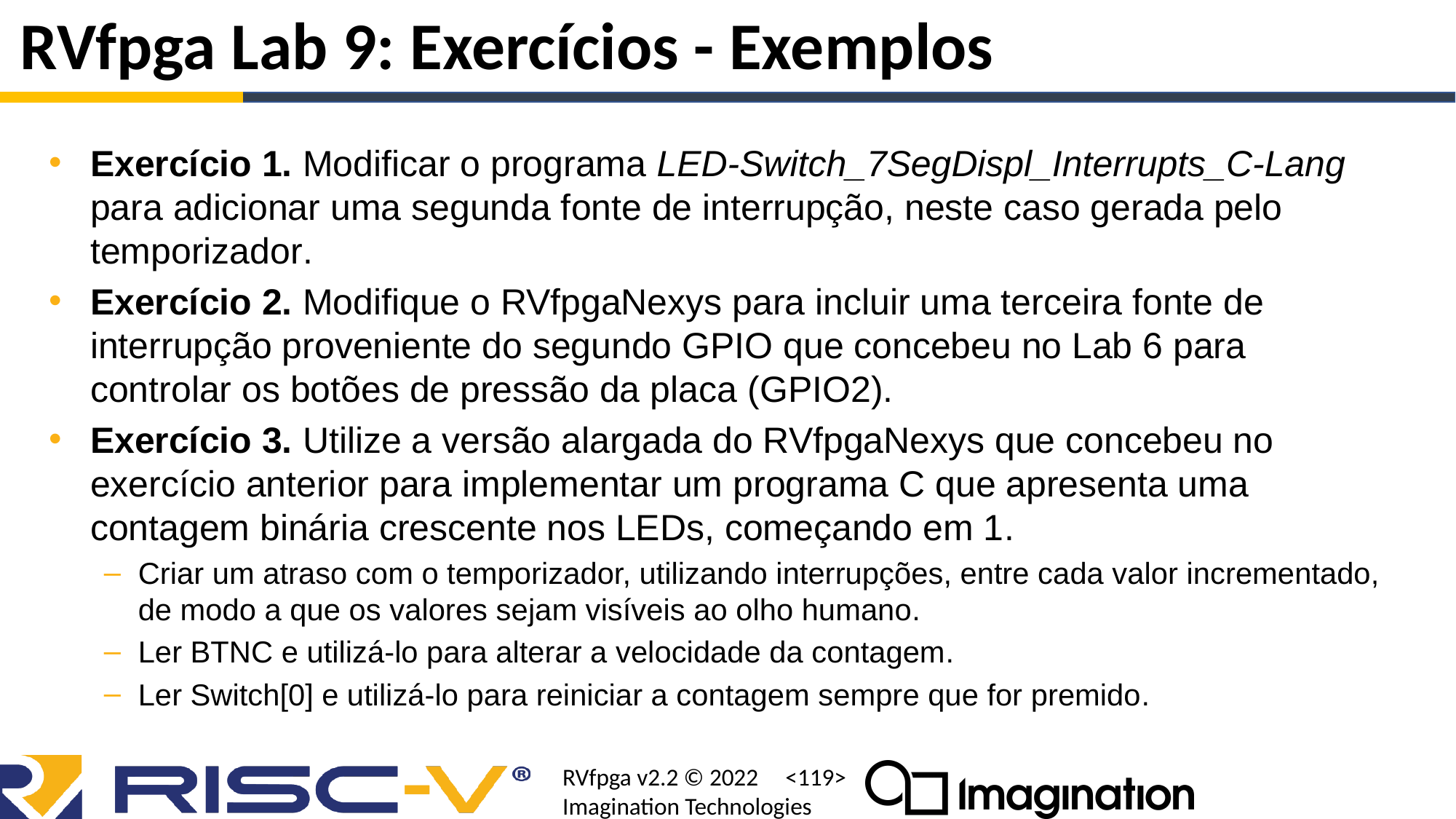

# RVfpga Lab 9: Exercícios - Exemplos
Exercício 1. Modificar o programa LED-Switch_7SegDispl_Interrupts_C-Lang para adicionar uma segunda fonte de interrupção, neste caso gerada pelo temporizador.
Exercício 2. Modifique o RVfpgaNexys para incluir uma terceira fonte de interrupção proveniente do segundo GPIO que concebeu no Lab 6 para controlar os botões de pressão da placa (GPIO2).
Exercício 3. Utilize a versão alargada do RVfpgaNexys que concebeu no exercício anterior para implementar um programa C que apresenta uma contagem binária crescente nos LEDs, começando em 1.
Criar um atraso com o temporizador, utilizando interrupções, entre cada valor incrementado, de modo a que os valores sejam visíveis ao olho humano.
Ler BTNC e utilizá-lo para alterar a velocidade da contagem.
Ler Switch[0] e utilizá-lo para reiniciar a contagem sempre que for premido.